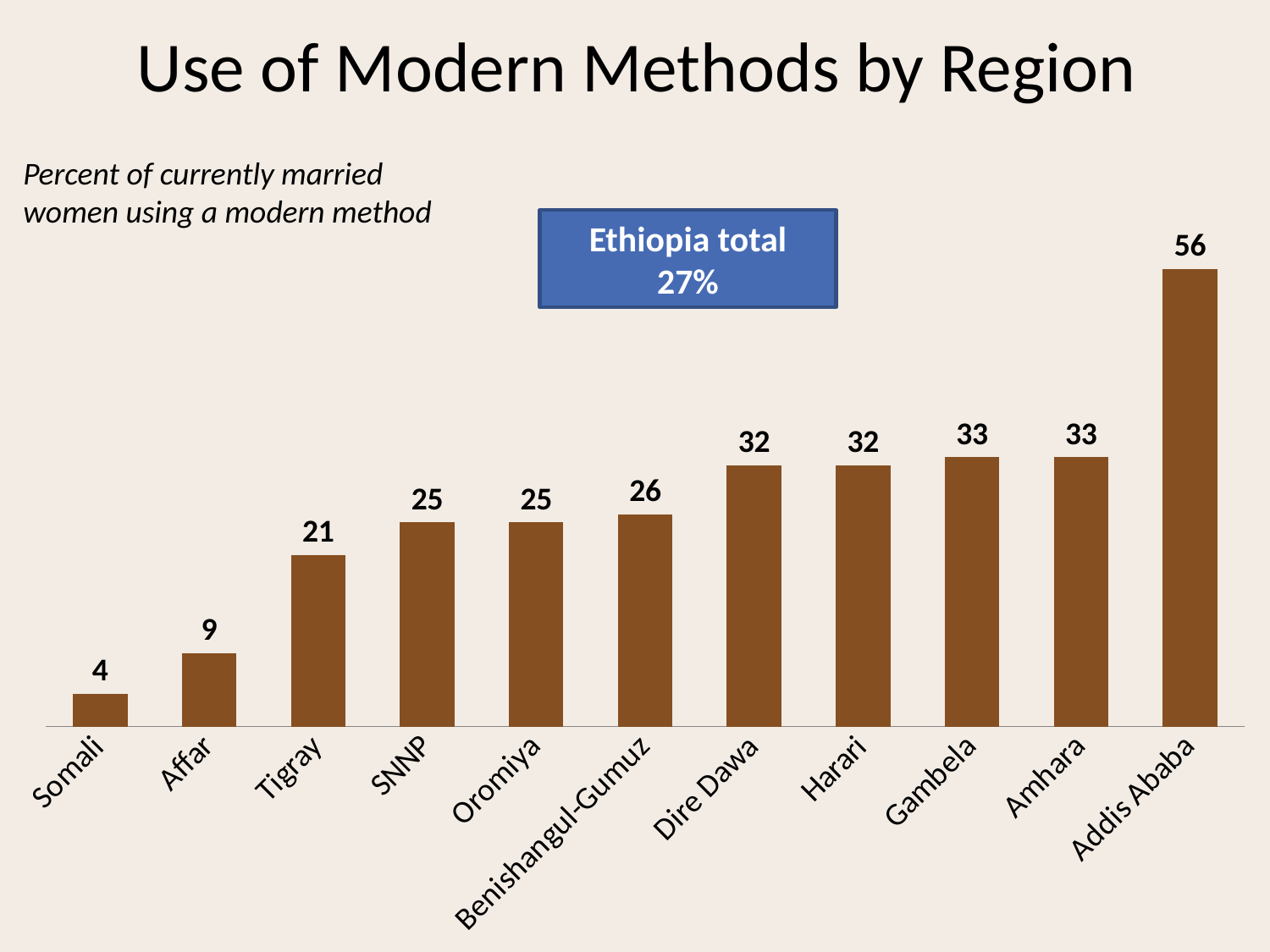

Use of Modern Methods by Region
Percent of currently married women using a modern method
Ethiopia total
27%

### Chart

| Category | Series 1 |
|---|---|
| Somali | 4.0 |
| Affar | 9.0 |
| Tigray | 21.0 |
| SNNP | 25.0 |
| Oromiya | 25.0 |
| Benishangul-Gumuz | 26.0 |
| Dire Dawa | 32.0 |
| Harari | 32.0 |
| Gambela | 33.0 |
| Amhara | 33.0 |
| Addis Ababa | 56.0 |